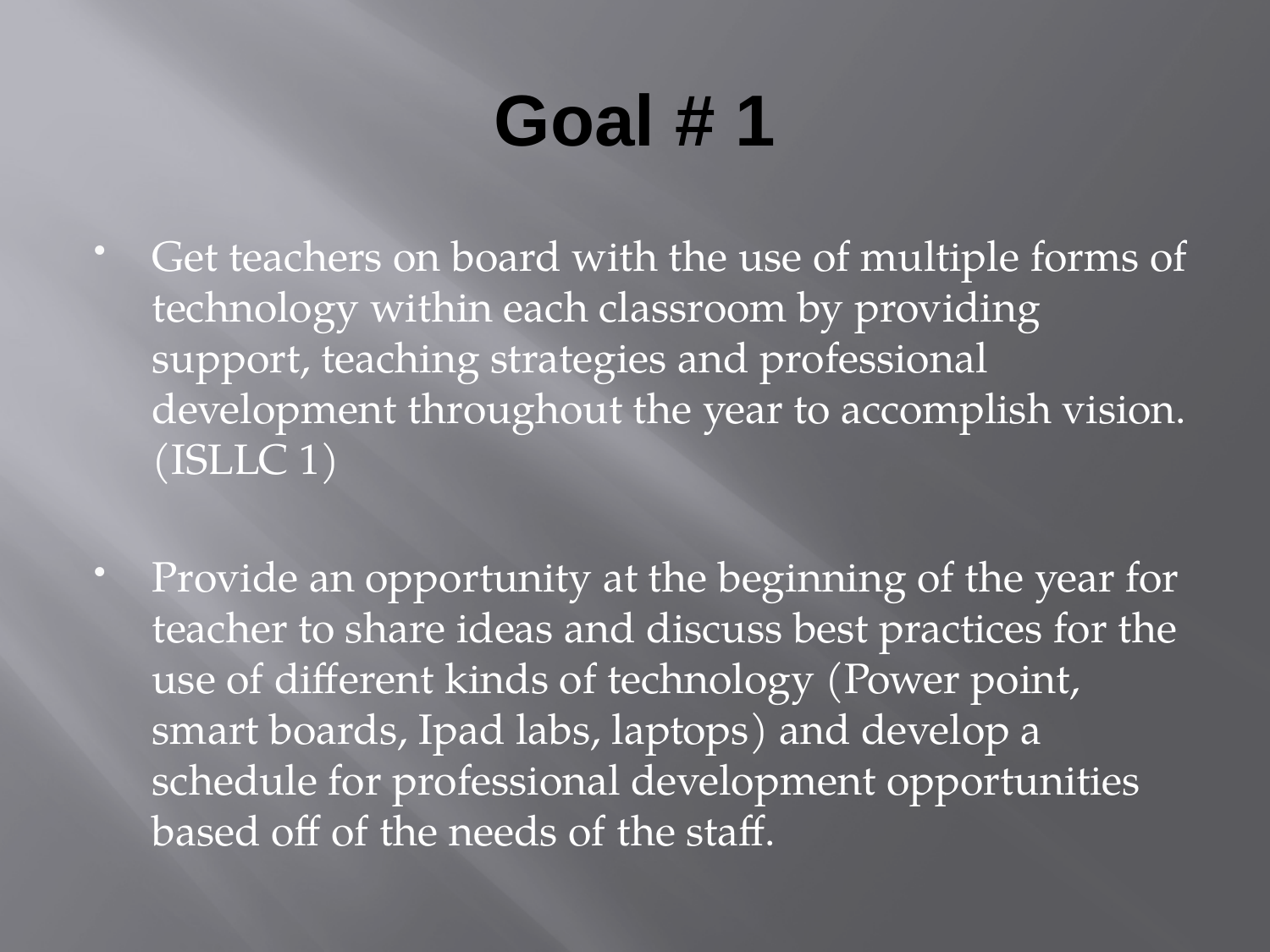

# Goal # 1
Get teachers on board with the use of multiple forms of technology within each classroom by providing support, teaching strategies and professional development throughout the year to accomplish vision. (ISLLC 1)

Provide an opportunity at the beginning of the year for teacher to share ideas and discuss best practices for the use of different kinds of technology (Power point, smart boards, Ipad labs, laptops) and develop a schedule for professional development opportunities based off of the needs of the staff.